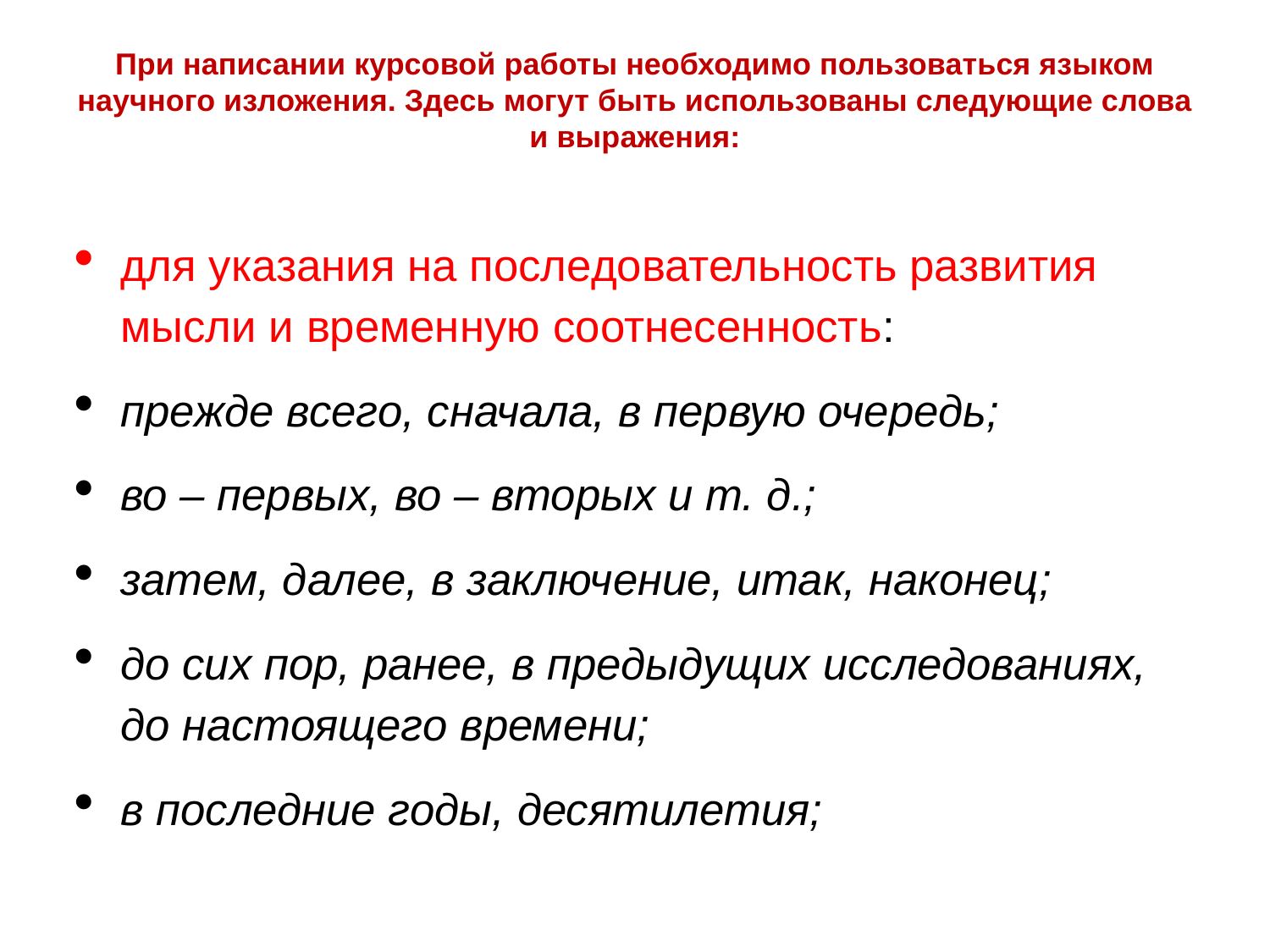

# При написании курсовой работы необходимо пользоваться языком научного изложения. Здесь могут быть использованы следующие слова и выражения:
для указания на последовательность развития мысли и временную соотнесенность:
прежде всего, сначала, в первую очередь;
во – первых, во – вторых и т. д.;
затем, далее, в заключение, итак, наконец;
до сих пор, ранее, в предыдущих исследованиях, до настоящего времени;
в последние годы, десятилетия;